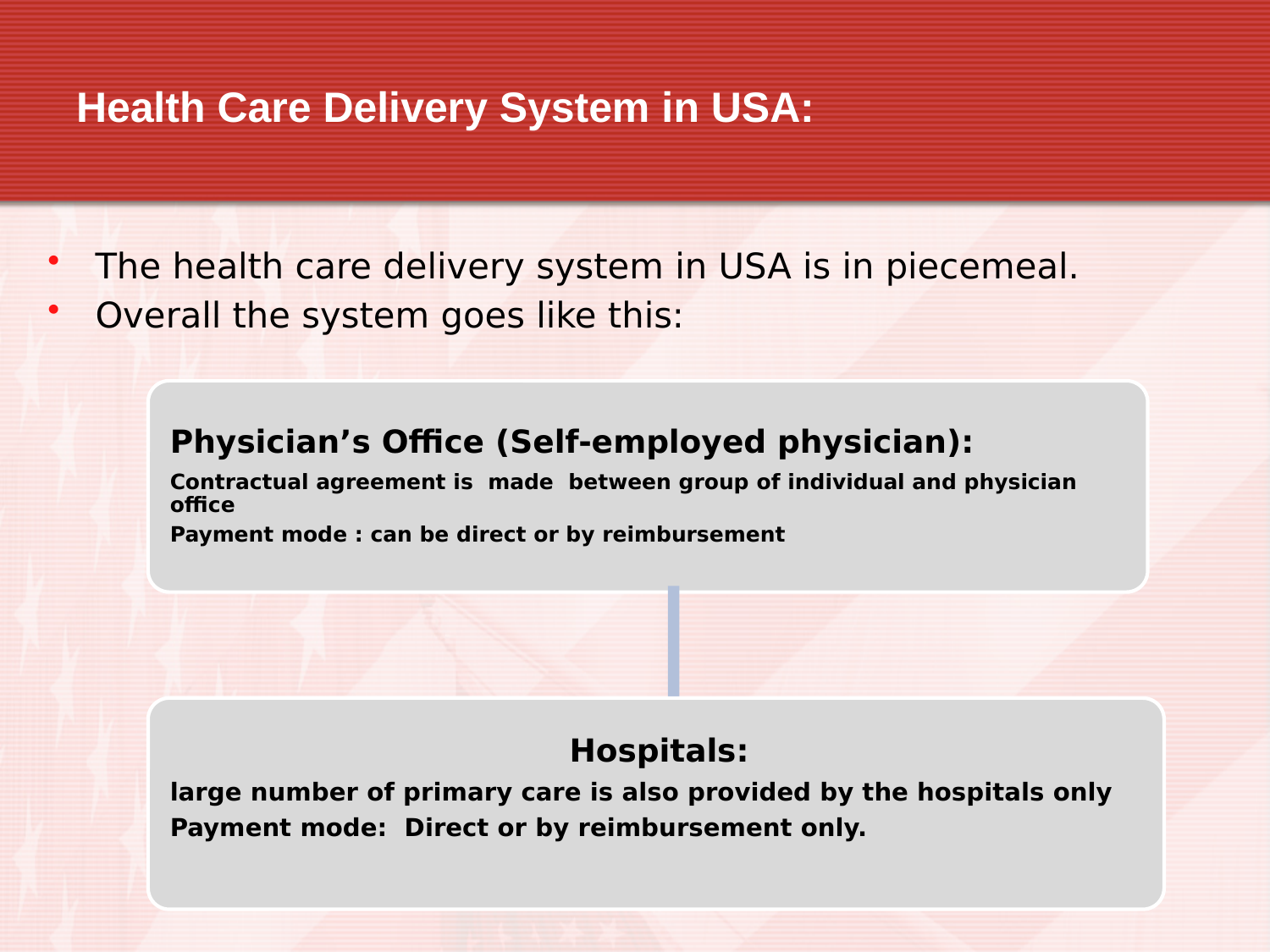

# Health Care Delivery System in USA:
The health care delivery system in USA is in piecemeal.
Overall the system goes like this:

Physician’s Office (Self-employed physician):
Contractual agreement is  made  between group of individual and physician office
Payment mode : can be direct or by reimbursement

Hospitals:
large number of primary care is also provided by the hospitals only
Payment mode:  Direct or by reimbursement only.